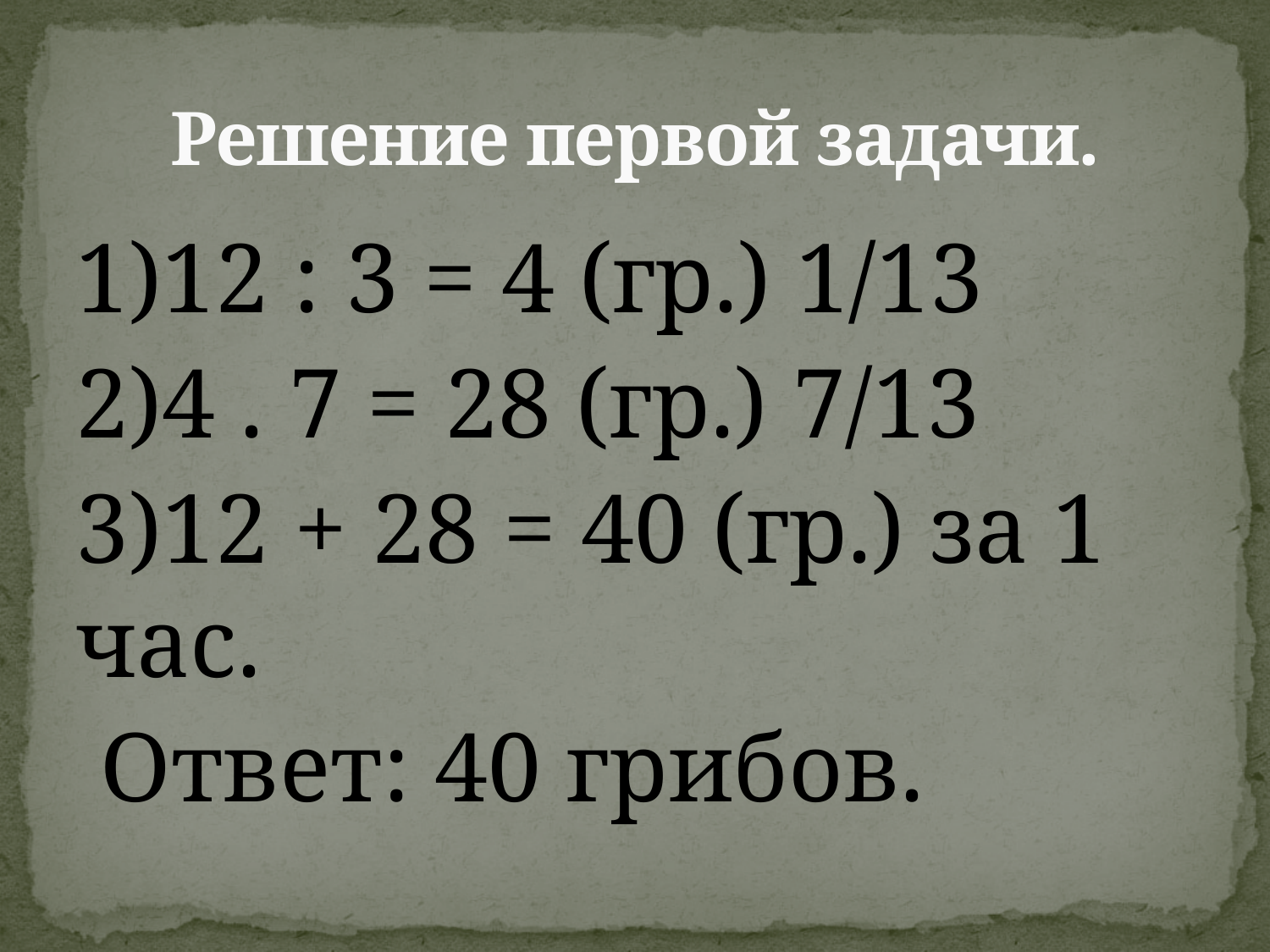

# Решение первой задачи.
1)12 : 3 = 4 (гр.) 1/13
2)4 . 7 = 28 (гр.) 7/13
3)12 + 28 = 40 (гр.) за 1 час.
 Ответ: 40 грибов.